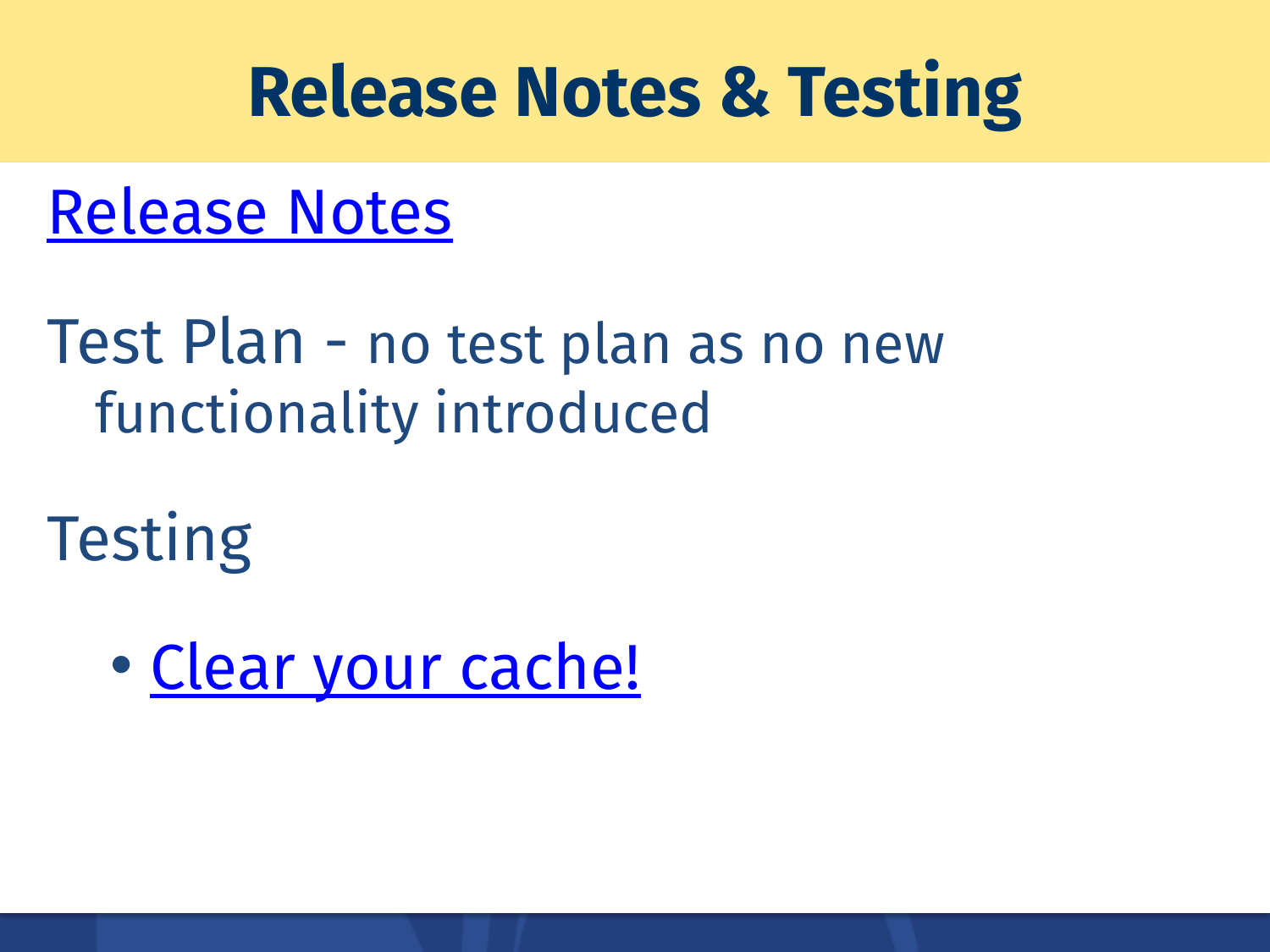

# Release Notes & Testing
Release Notes
Test Plan - no test plan as no new functionality introduced
Testing
Clear your cache!